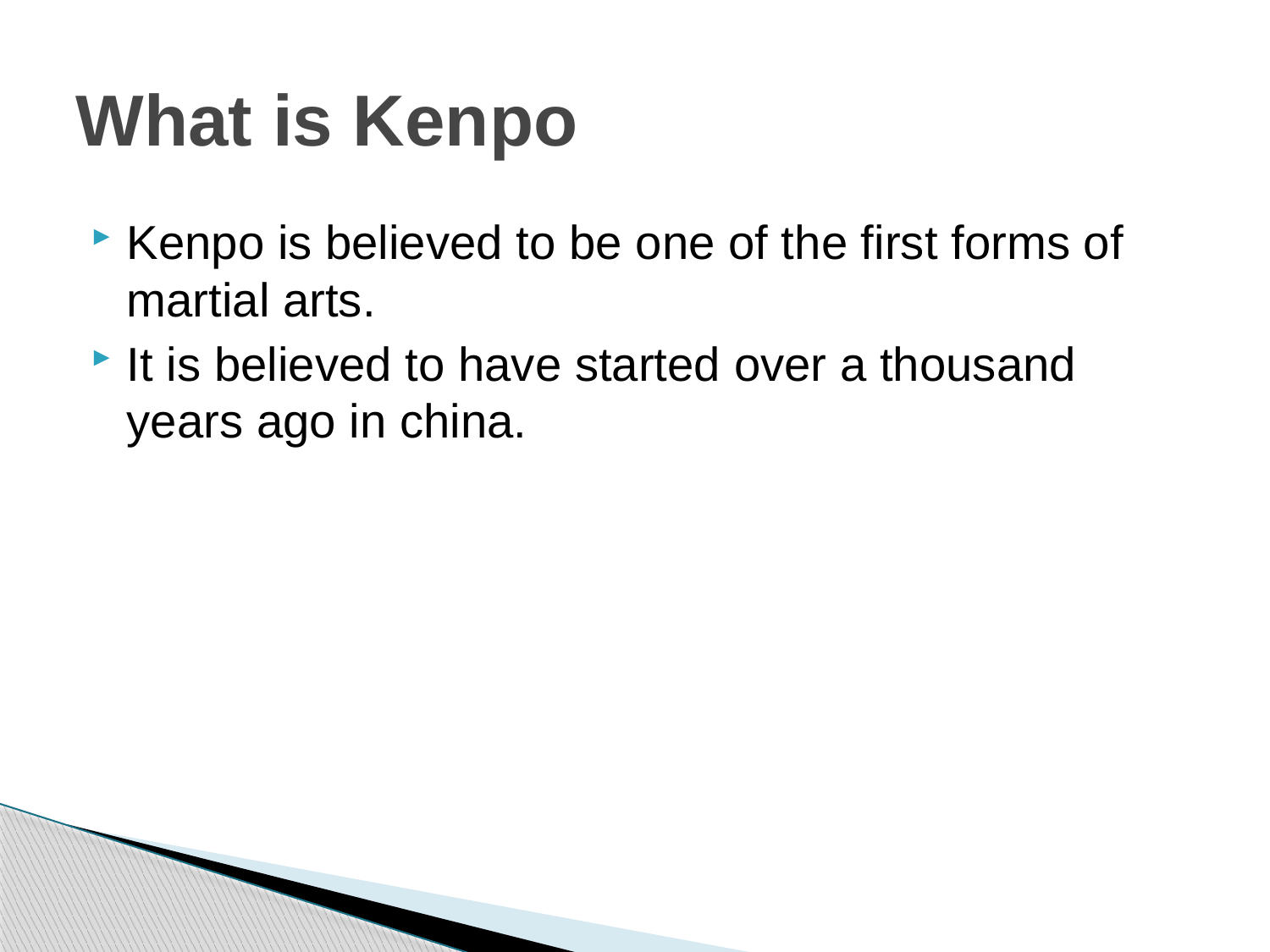

# What is Kenpo
Kenpo is believed to be one of the first forms of martial arts.
It is believed to have started over a thousand years ago in china.